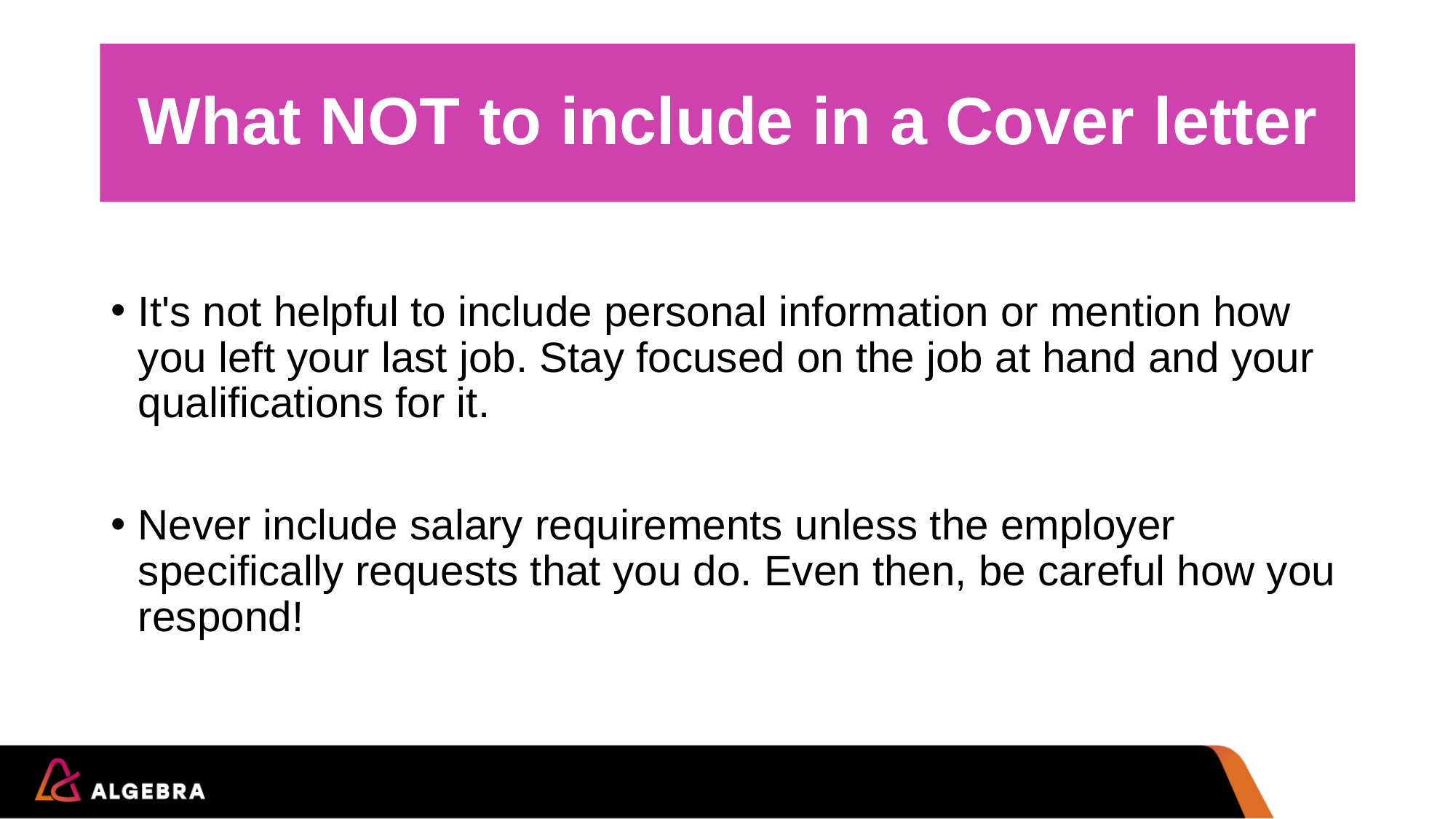

# What NOT to include in a Cover letter

It's not helpful to include personal information or mention how you left your last job. Stay focused on the job at hand and your qualifications for it.

Never include salary requirements unless the employer specifically requests that you do. Even then, be careful how you respond!